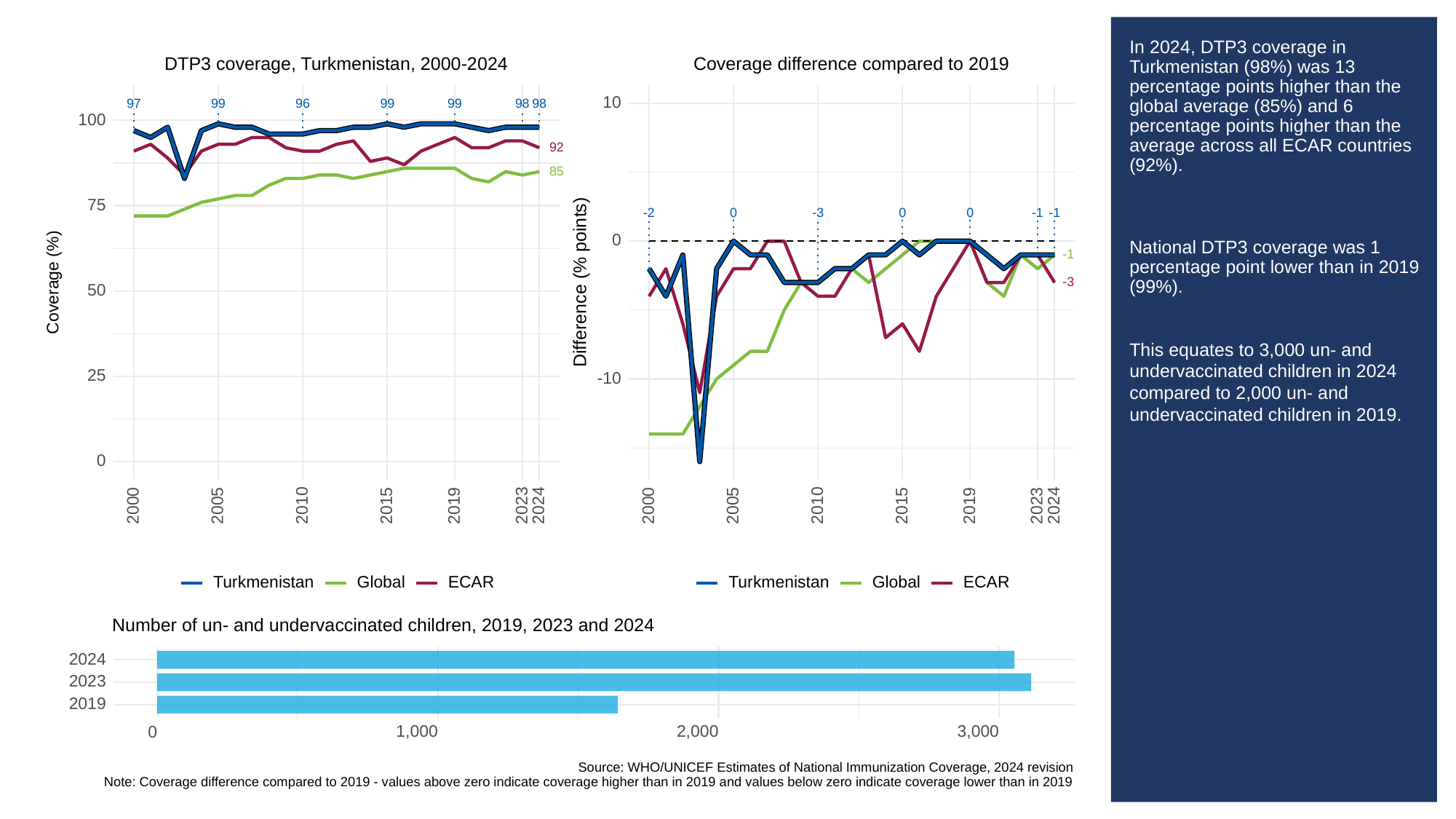

# In 2024, DTP3 coverage in Turkmenistan (98%) was 13 percentage points higher than the global average (85%) and 6 percentage points higher than the average across all ECAR countries (92%).

National DTP3 coverage was 1 percentage point lower than in 2019 (99%).

This equates to 3,000 un- and undervaccinated children in 2024 compared to 2,000 un- and undervaccinated children in 2019.

Coverage difference compared to 2019
DTP3 coverage, Turkmenistan, 2000-2024

10
97
99
96
99
99
98
98

100

92

85

75

-3
0
0
0
-2
-1
-1

0

-1
Difference (% points)
Coverage (%)
-3
50

25
-10

0

2023
2023
2000
2005
2010
2015
2019
2024
2000
2005
2010
2015
2019
2024
Global
ECAR
Global
ECAR
Turkmenistan
Turkmenistan

Number of un- and undervaccinated children, 2019, 2023 and 2024

2024

2023

2019

1,000
2,000
3,000
0
Source: WHO/UNICEF Estimates of National Immunization Coverage, 2024 revision
Note: Coverage difference compared to 2019 - values above zero indicate coverage higher than in 2019 and values below zero indicate coverage lower than in 2019